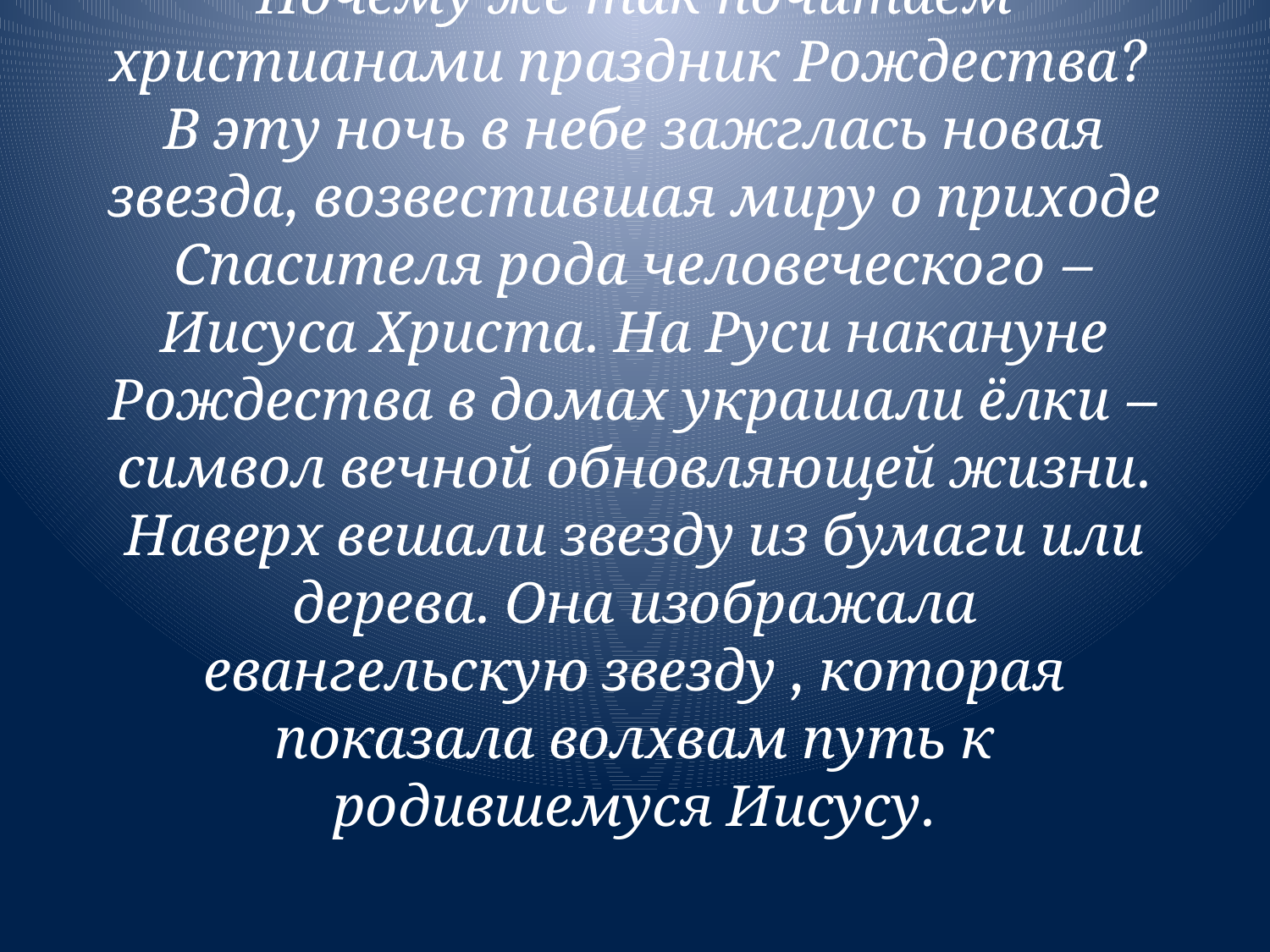

# Почему же так почитаем христианами праздник Рождества? В эту ночь в небе зажглась новая звезда, возвестившая миру о приходе Спасителя рода человеческого – Иисуса Христа. На Руси накануне Рождества в домах украшали ёлки – символ вечной обновляющей жизни. Наверх вешали звезду из бумаги или дерева. Она изображала евангельскую звезду , которая показала волхвам путь к родившемуся Иисусу.